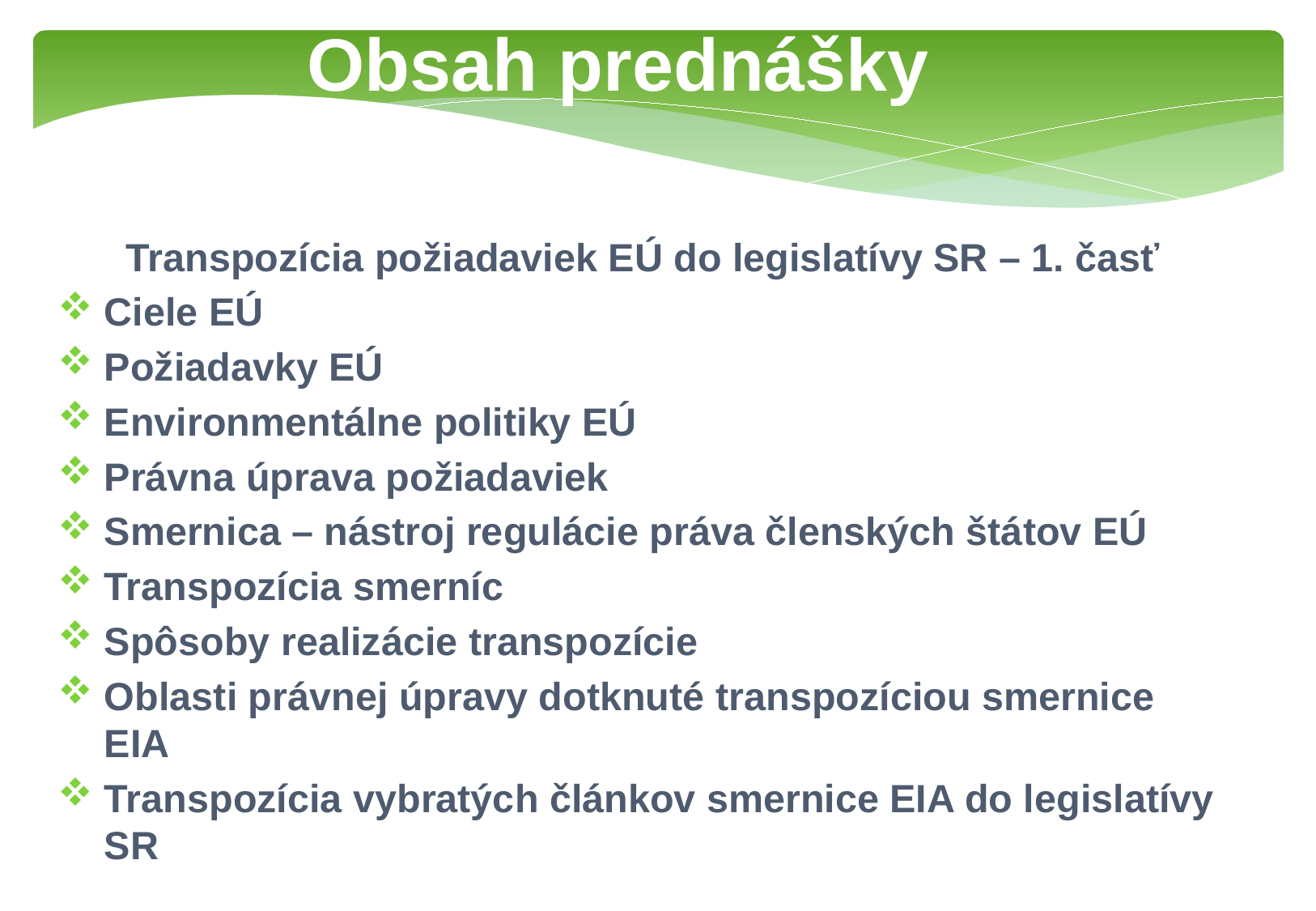

Obsah prednášky
Transpozícia požiadaviek EÚ do legislatívy SR – 1. časť
Ciele EÚ
Požiadavky EÚ
Environmentálne politiky EÚ
Právna úprava požiadaviek
Smernica – nástroj regulácie práva členských štátov EÚ
Transpozícia smerníc
Spôsoby realizácie transpozície
Oblasti právnej úpravy dotknuté transpozíciou smernice EIA
Transpozícia vybratých článkov smernice EIA do legislatívy SR